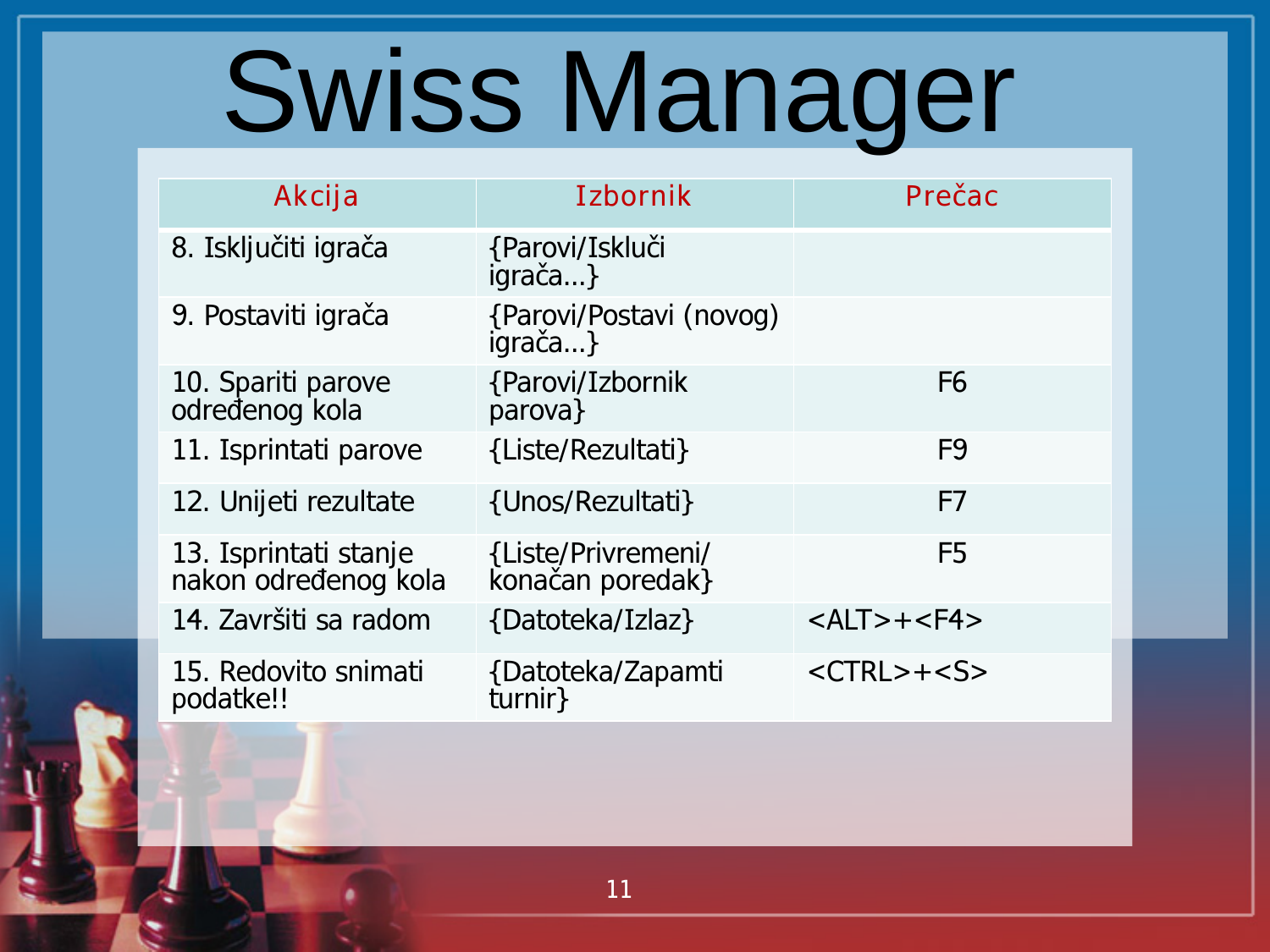

# Swiss Manager
| Akcija | Izbornik | Prečac |
| --- | --- | --- |
| 8. Isključiti igrača | {Parovi/Iskluči igrača…} |  |
| 9. Postaviti igrača | {Parovi/Postavi (novog) igrača…} |  |
| 10. Spariti parove određenog kola | {Parovi/Izbornik parova} | F6 |
| 11. Isprintati parove | {Liste/Rezultati} | F9 |
| 12. Unijeti rezultate | {Unos/Rezultati} | F7 |
| 13. Isprintati stanje nakon određenog kola | {Liste/Privremeni/konačan poredak} | F5 |
| 14. Završiti sa radom | {Datoteka/Izlaz} | <ALT>+<F4> |
| 15. Redovito snimati podatke!! | {Datoteka/Zapamti turnir} | <CTRL>+<S> |
11